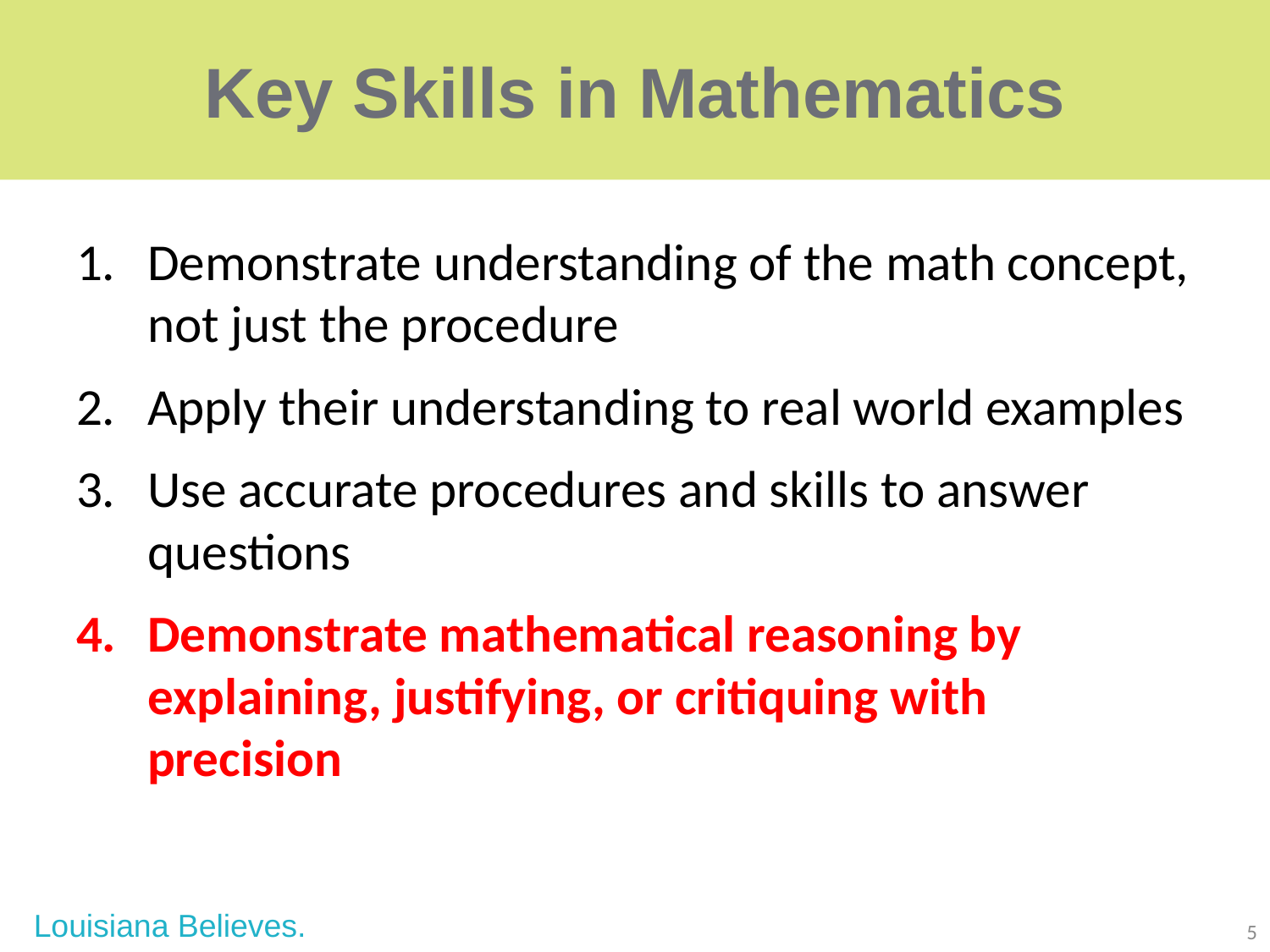

# Key Skills in Mathematics
Demonstrate understanding of the math concept, not just the procedure
Apply their understanding to real world examples
Use accurate procedures and skills to answer questions
Demonstrate mathematical reasoning by explaining, justifying, or critiquing with precision
Louisiana Believes.
5